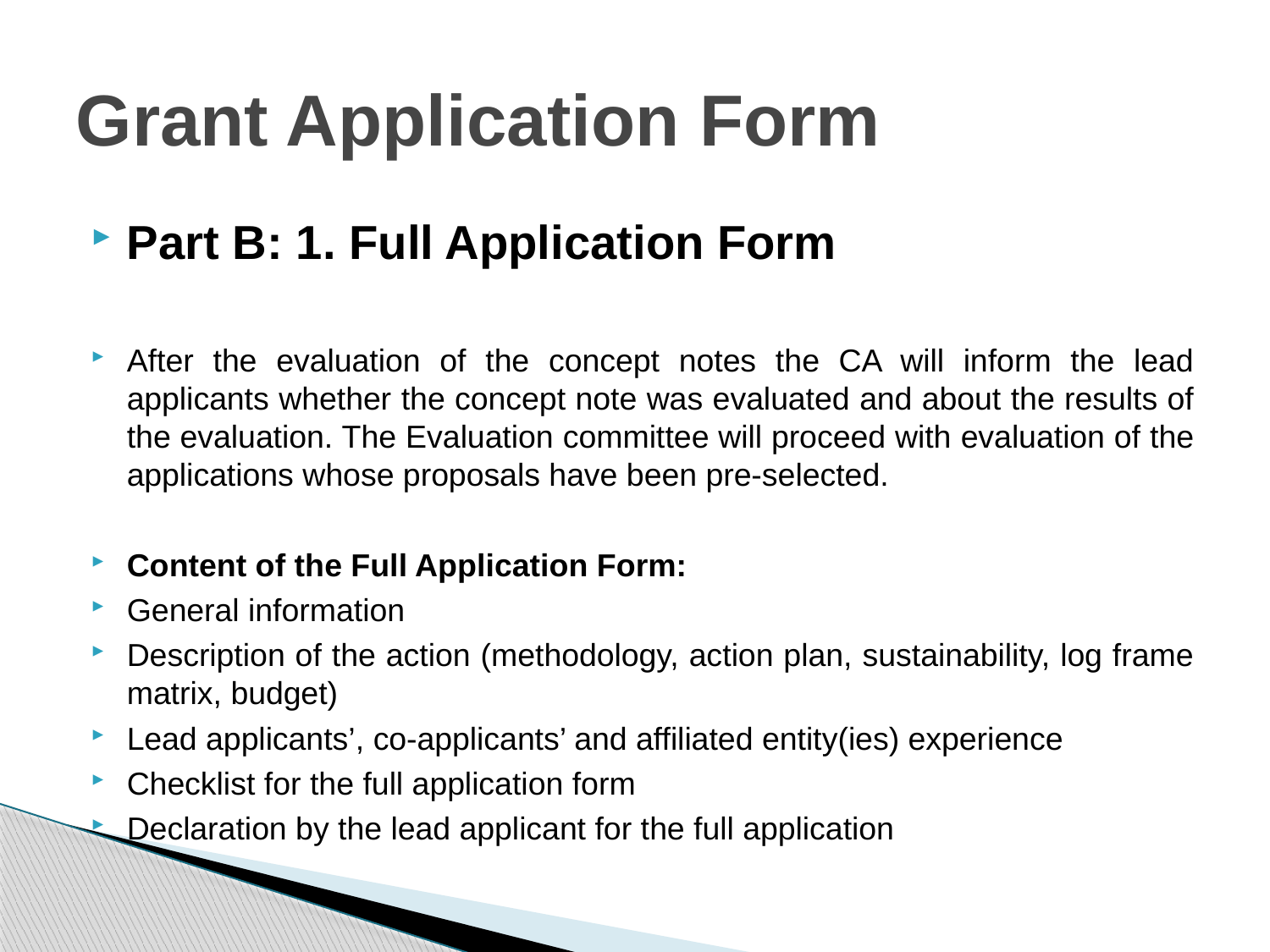

# Grant Application Form
Part B: 1. Full Application Form

After the evaluation of the concept notes the CA will inform the lead applicants whether the concept note was evaluated and about the results of the evaluation. The Evaluation committee will proceed with evaluation of the applications whose proposals have been pre-selected.

Content of the Full Application Form:
General information
Description of the action (methodology, action plan, sustainability, log frame matrix, budget)
Lead applicants’, co-applicants’ and affiliated entity(ies) experience
Checklist for the full application form
Declaration by the lead applicant for the full application